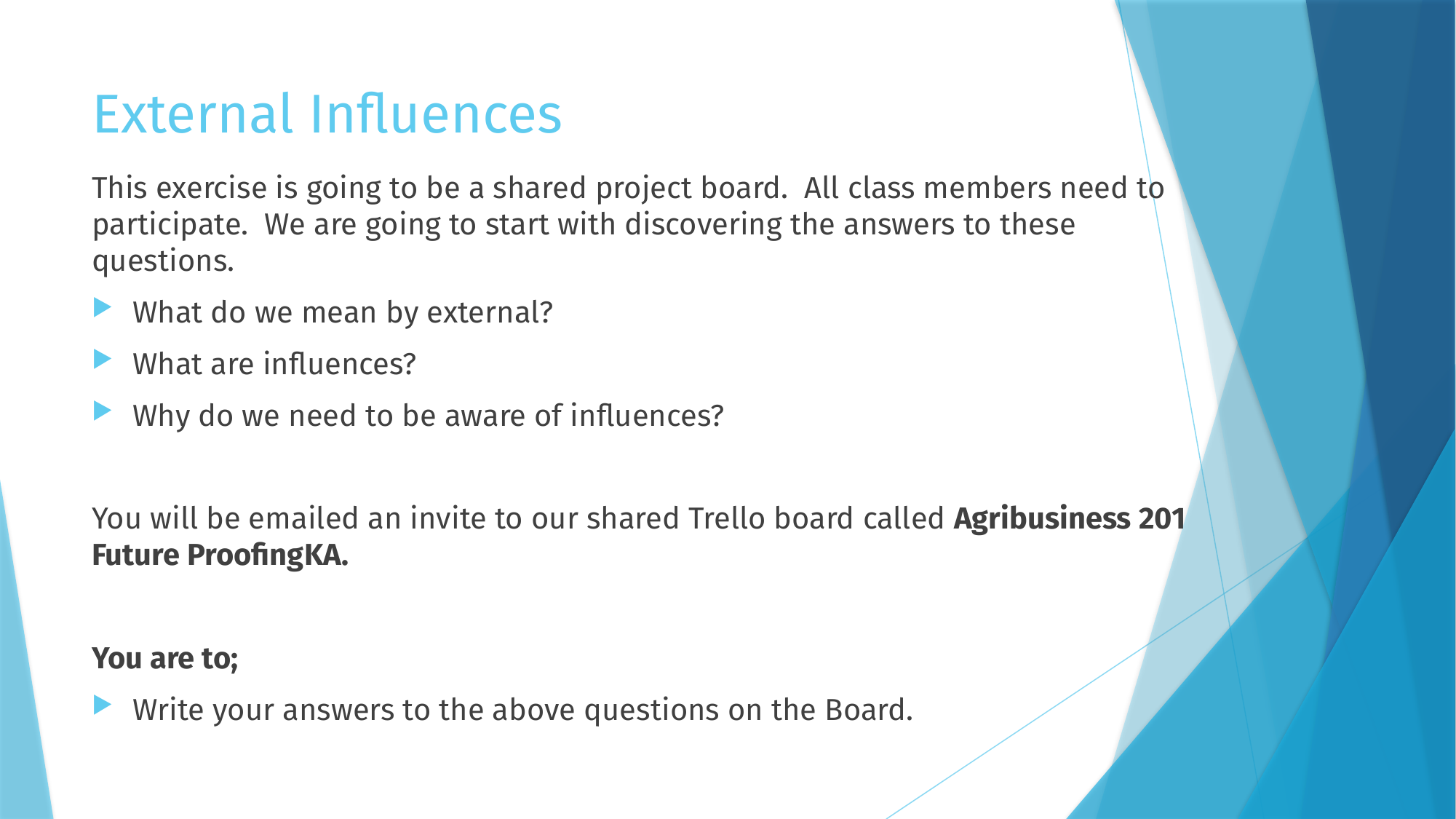

# External Influences
This exercise is going to be a shared project board.  All class members need to participate.  We are going to start with discovering the answers to these questions.
What do we mean by external?
What are influences?
Why do we need to be aware of influences?

You will be emailed an invite to our shared Trello board called Agribusiness 201 Future ProofingKA.

You are to;
Write your answers to the above questions on the Board.